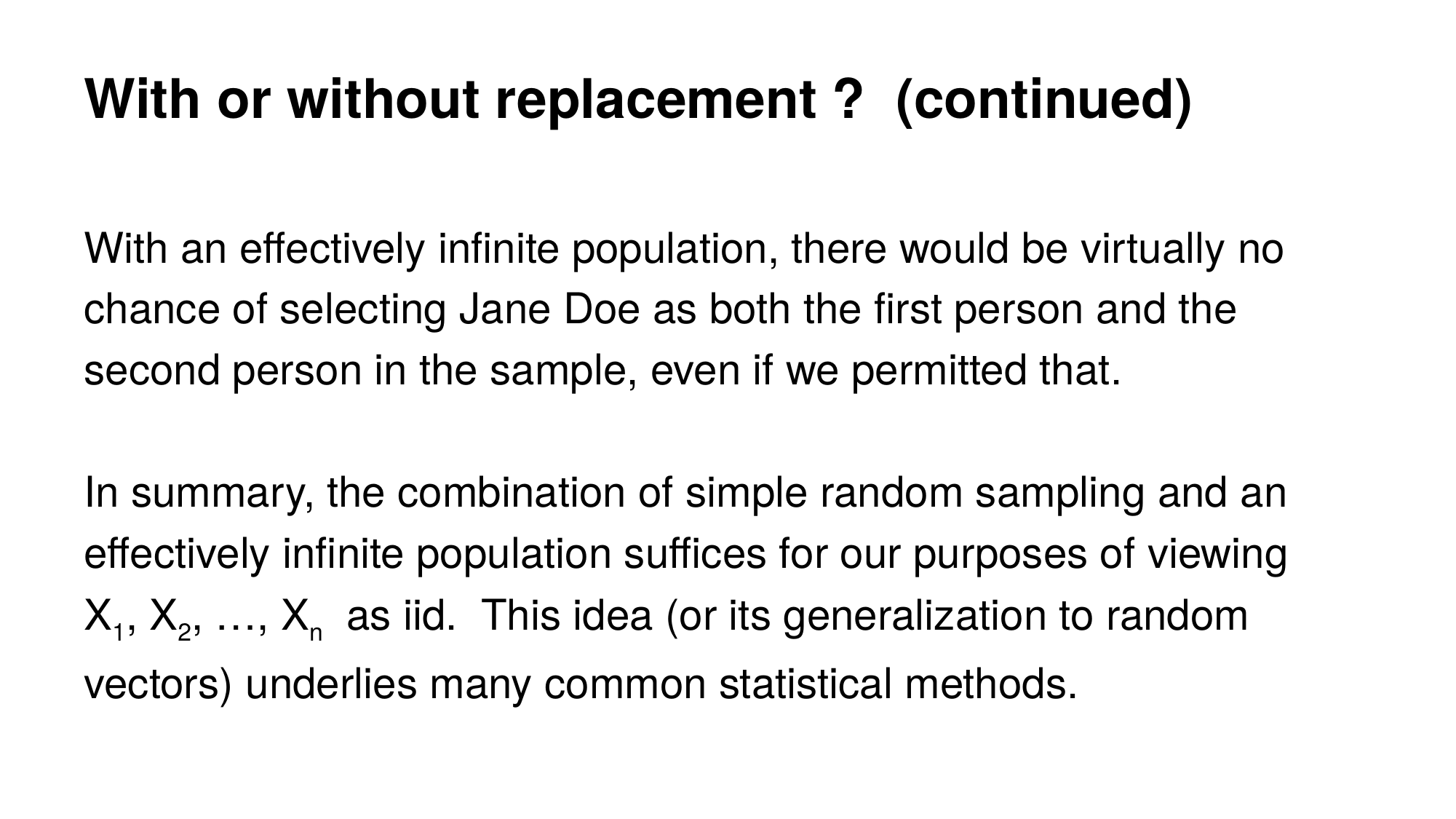

# With or without replacement ?  (continued)
With an effectively infinite population, there would be virtually no chance of selecting Jane Doe as both the first person and the second person in the sample, even if we permitted that.

In summary, the combination of simple random sampling and an effectively infinite population suffices for our purposes of viewing  X1, X2, …, Xn  as iid.  This idea (or its generalization to random vectors) underlies many common statistical methods.